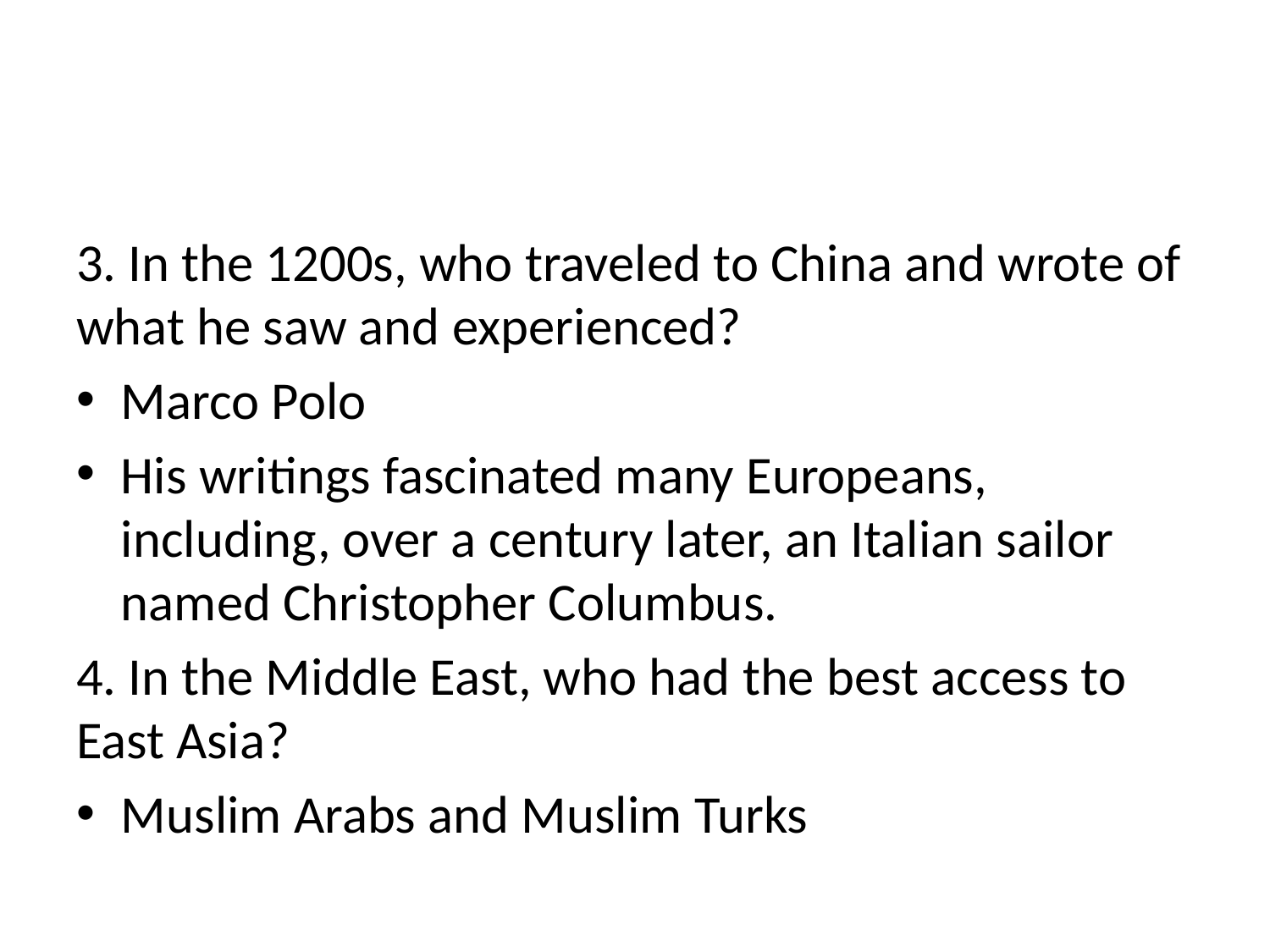

#
3. In the 1200s, who traveled to China and wrote of what he saw and experienced?
Marco Polo
His writings fascinated many Europeans, including, over a century later, an Italian sailor named Christopher Columbus.
4. In the Middle East, who had the best access to East Asia?
Muslim Arabs and Muslim Turks